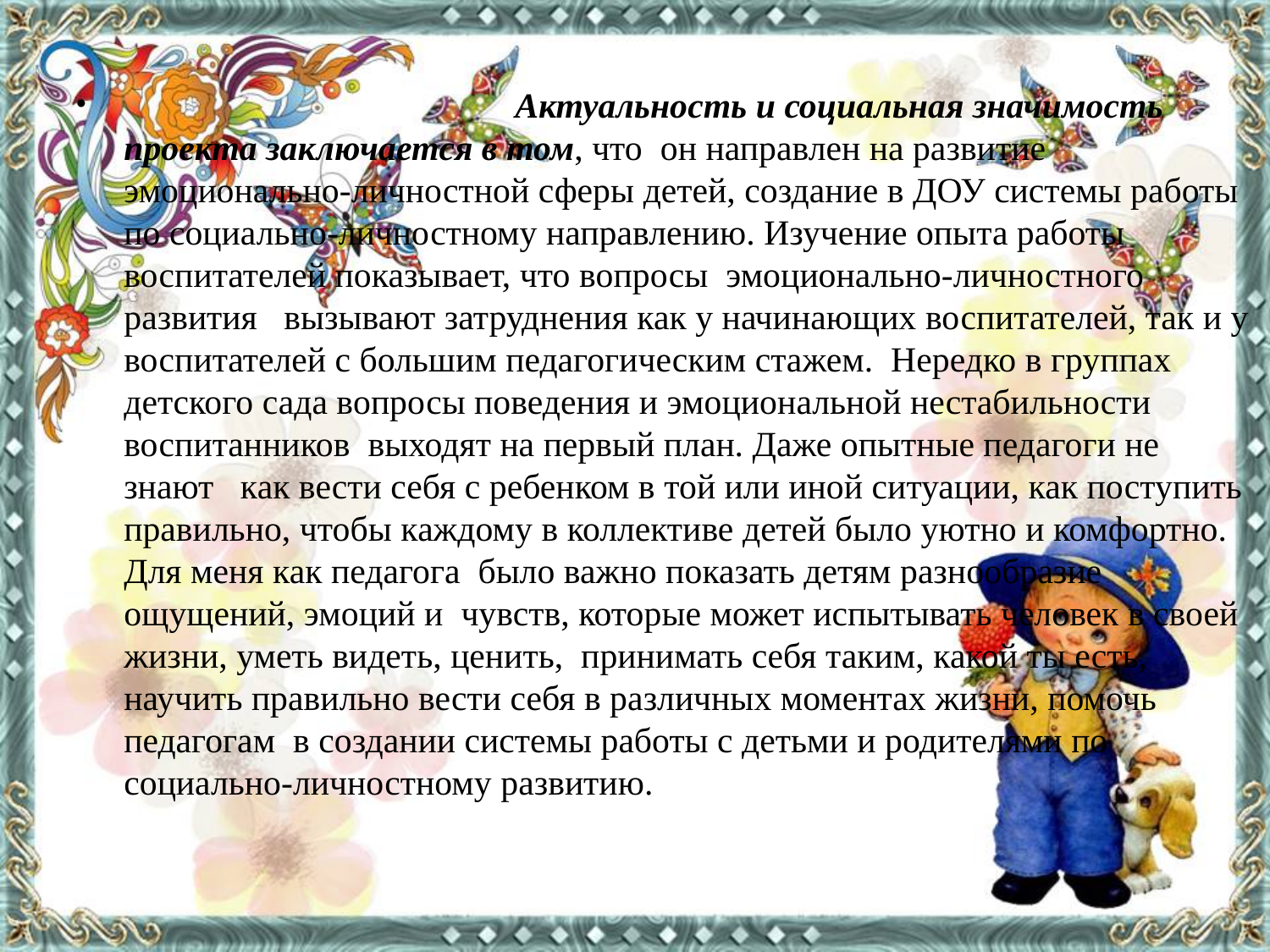

Актуальность и социальная значимость проекта заключается в том, что  он направлен на развитие эмоционально-личностной сферы детей, создание в ДОУ системы работы по социально-личностному направлению. Изучение опыта работы воспитателей показывает, что вопросы  эмоционально-личностного развития   вызывают затруднения как у начинающих воспитателей, так и у воспитателей с большим педагогическим стажем.  Нередко в группах детского сада вопросы поведения и эмоциональной нестабильности воспитанников  выходят на первый план. Даже опытные педагоги не знают   как вести себя с ребенком в той или иной ситуации, как поступить правильно, чтобы каждому в коллективе детей было уютно и комфортно.  Для меня как педагога  было важно показать детям разнообразие ощущений, эмоций и  чувств, которые может испытывать человек в своей жизни, уметь видеть, ценить,  принимать себя таким, какой ты есть, научить правильно вести себя в различных моментах жизни, помочь педагогам  в создании системы работы с детьми и родителями по социально-личностному развитию.